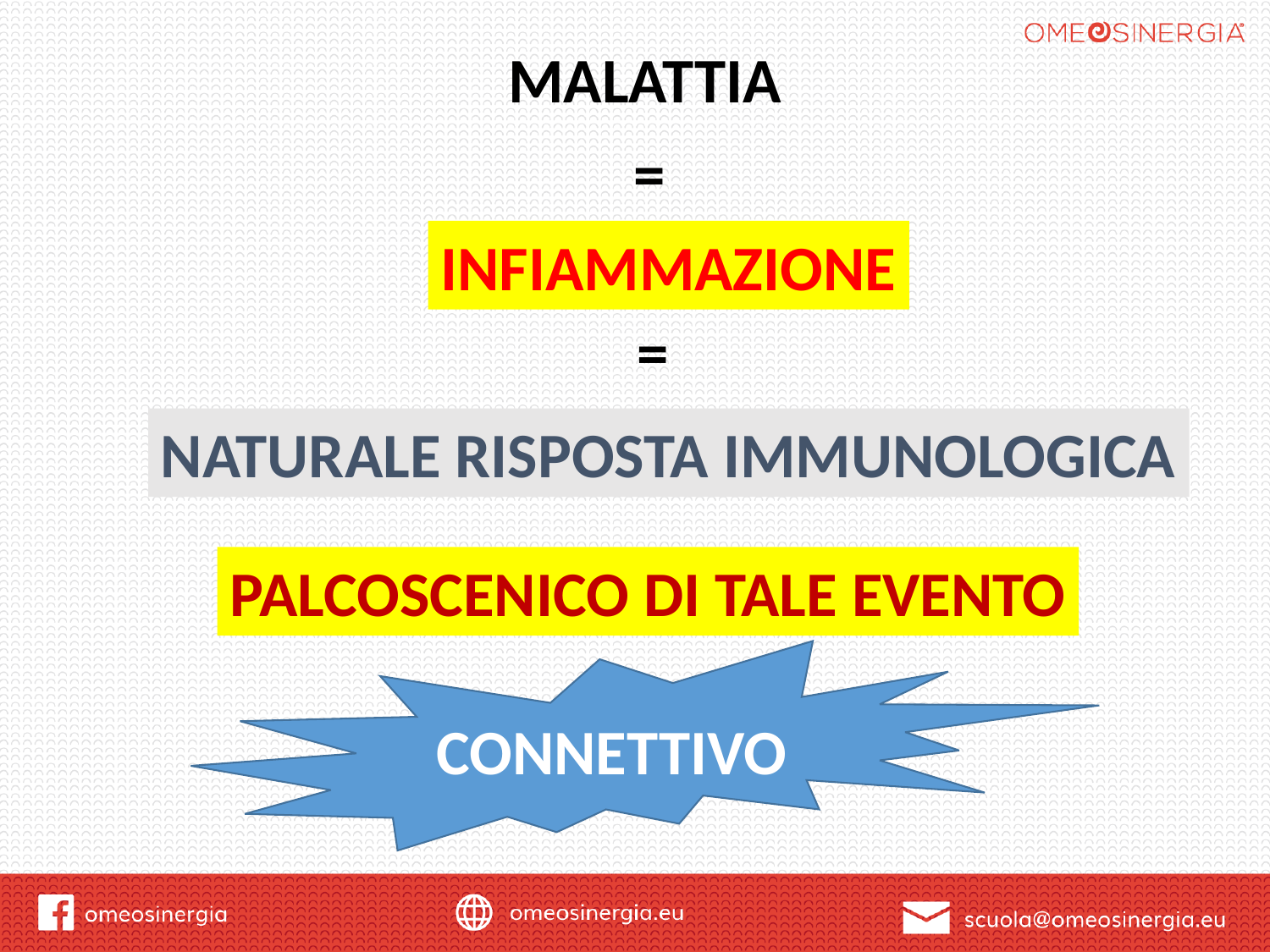

MALATTIA
=
INFIAMMAZIONE
=
NATURALE RISPOSTA IMMUNOLOGICA
PALCOSCENICO DI TALE EVENTO
CONNETTIVO